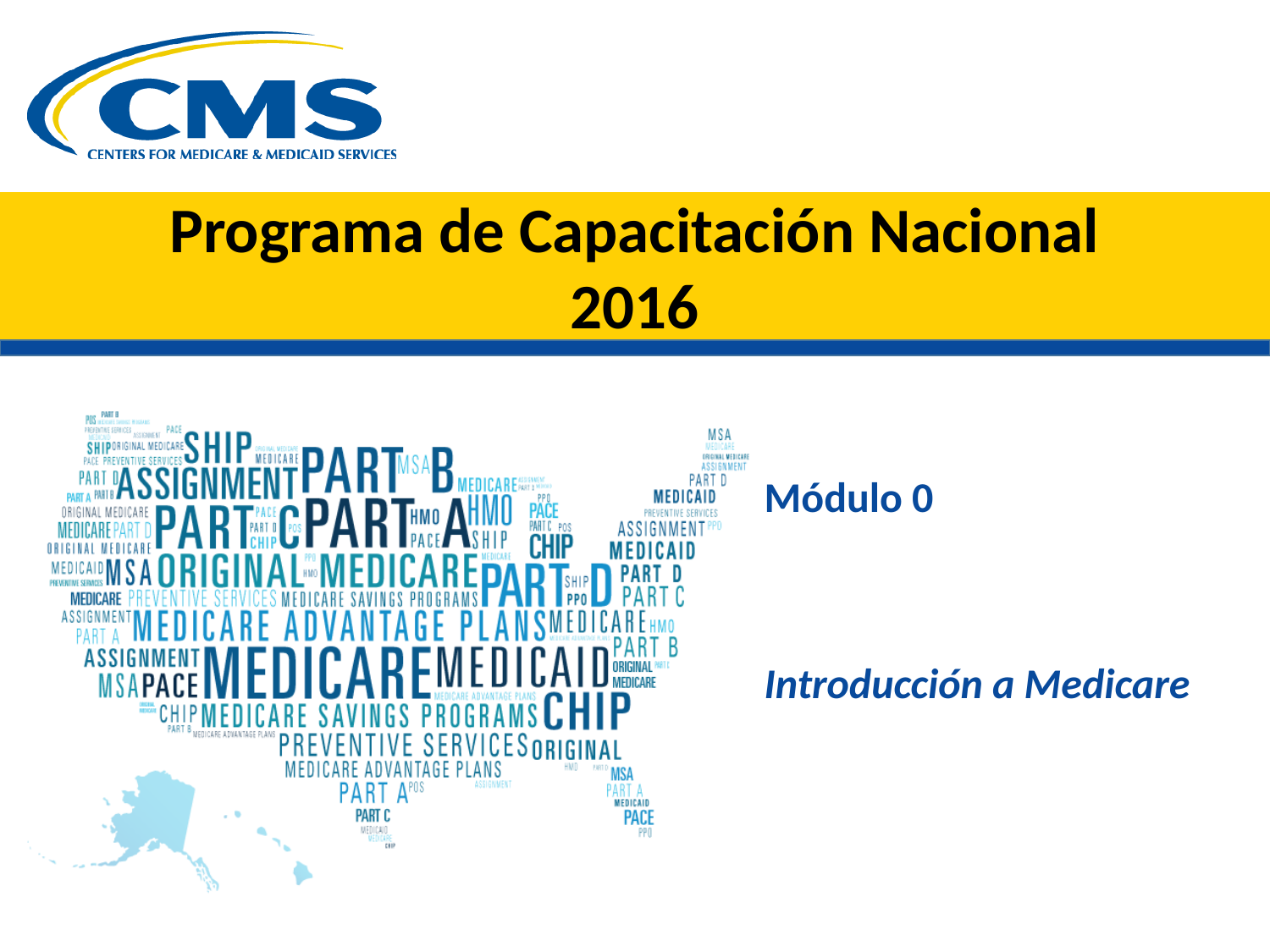

Programa de Capacitación Nacional 2016
#

Módulo 0

Introducción a Medicare